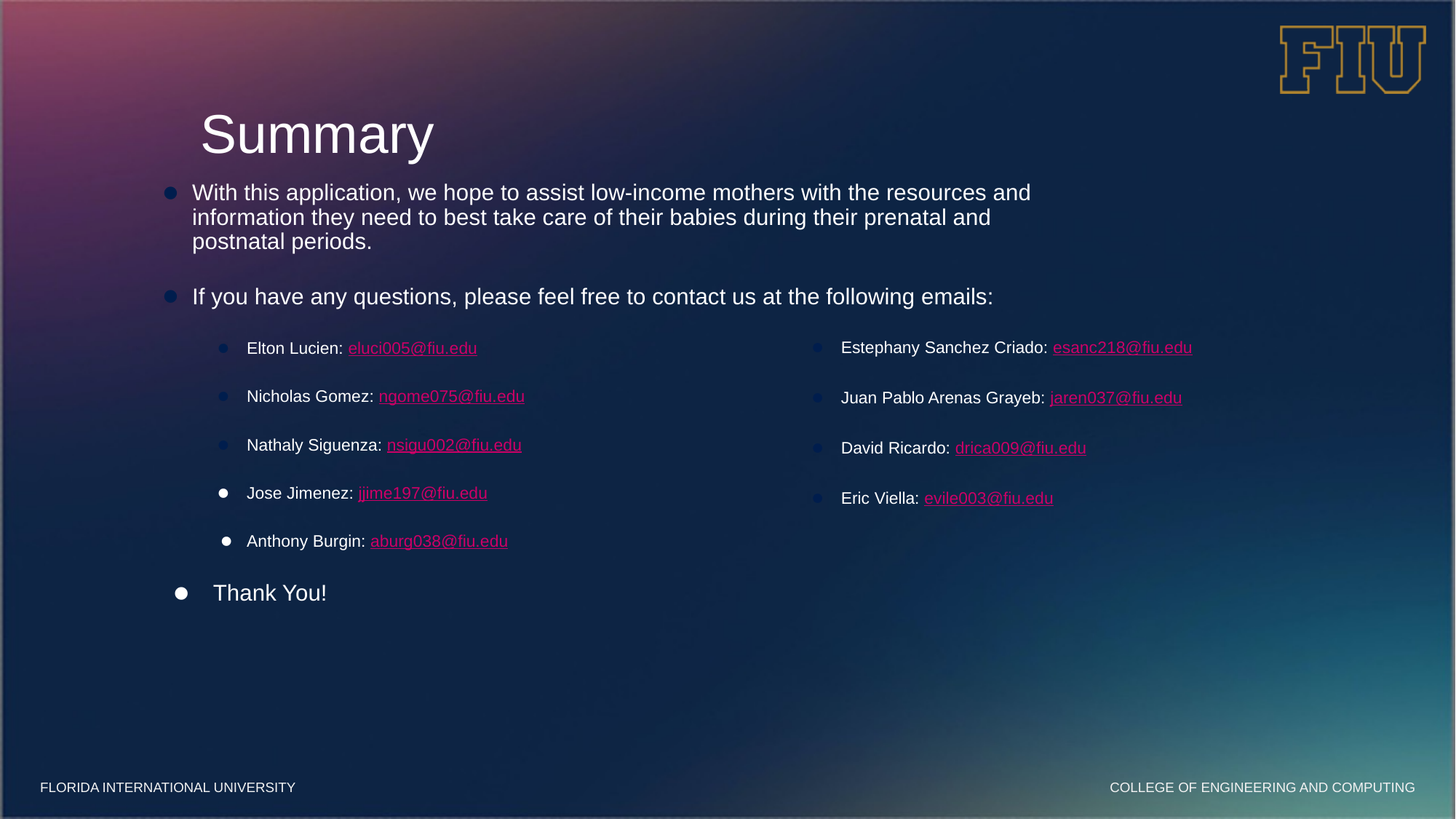

# Summary
With this application, we hope to assist low-income mothers with the resources and information they need to best take care of their babies during their prenatal and postnatal periods.
If you have any questions, please feel free to contact us at the following emails:
Elton Lucien: eluci005@fiu.edu
Nicholas Gomez: ngome075@fiu.edu
Nathaly Siguenza: nsigu002@fiu.edu
Jose Jimenez: jjime197@fiu.edu
Anthony Burgin: aburg038@fiu.edu
Thank You!
Estephany Sanchez Criado: esanc218@fiu.edu
Juan Pablo Arenas Grayeb: jaren037@fiu.edu
David Ricardo: drica009@fiu.edu
Eric Viella: evile003@fiu.edu